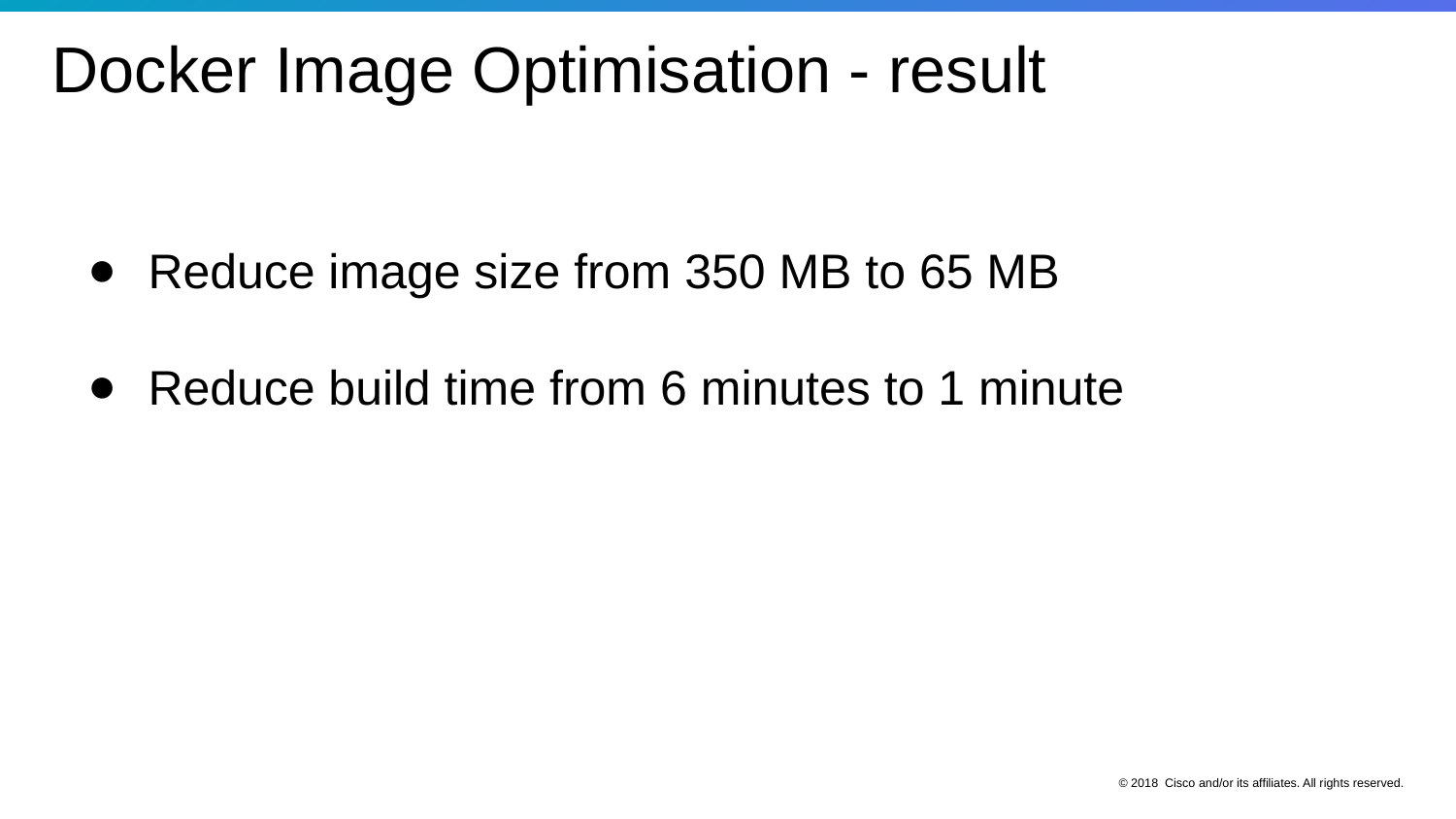

Reduce image size from 350 MB to 65 MB

Reduce build time from 6 minutes to 1 minute

Docker Image Optimisation - result
© 2018  Cisco and/or its affiliates. All rights reserved.